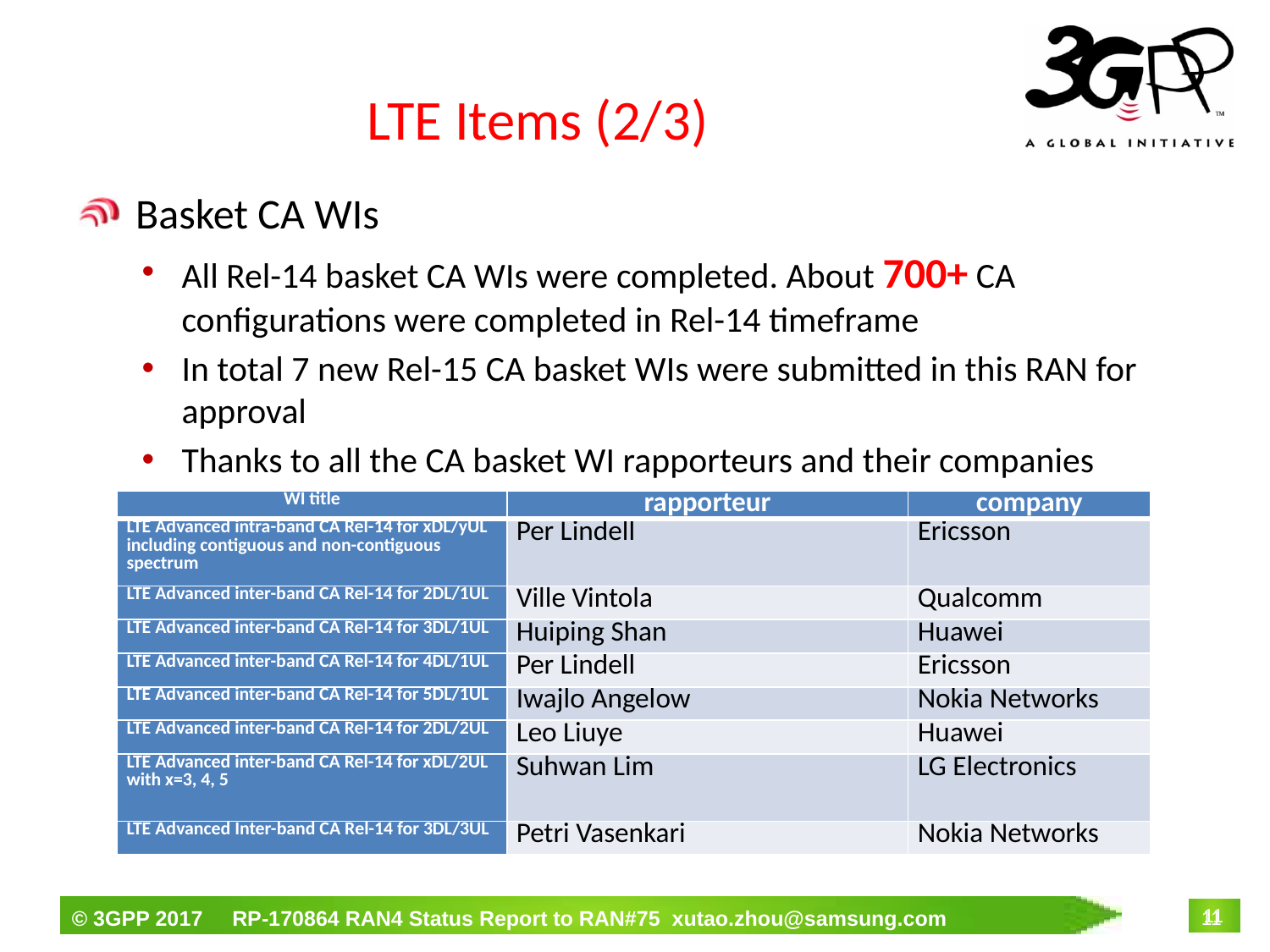

# LTE Items (2/3)
 Basket CA WIs
All Rel-14 basket CA WIs were completed. About 700+ CA configurations were completed in Rel-14 timeframe
In total 7 new Rel-15 CA basket WIs were submitted in this RAN for approval
Thanks to all the CA basket WI rapporteurs and their companies

| WI title | rapporteur | company |
| --- | --- | --- |
| LTE Advanced intra-band CA Rel-14 for xDL/yUL including contiguous and non-contiguous spectrum | Per Lindell | Ericsson |
| LTE Advanced inter-band CA Rel-14 for 2DL/1UL | Ville Vintola | Qualcomm |
| LTE Advanced inter-band CA Rel-14 for 3DL/1UL | Huiping Shan | Huawei |
| LTE Advanced inter-band CA Rel-14 for 4DL/1UL | Per Lindell | Ericsson |
| LTE Advanced inter-band CA Rel-14 for 5DL/1UL | Iwajlo Angelow | Nokia Networks |
| LTE Advanced inter-band CA Rel-14 for 2DL/2UL | Leo Liuye | Huawei |
| LTE Advanced inter-band CA Rel-14 for xDL/2UL with x=3, 4, 5 | Suhwan Lim | LG Electronics |
| LTE Advanced Inter-band CA Rel-14 for 3DL/3UL | Petri Vasenkari | Nokia Networks |
11